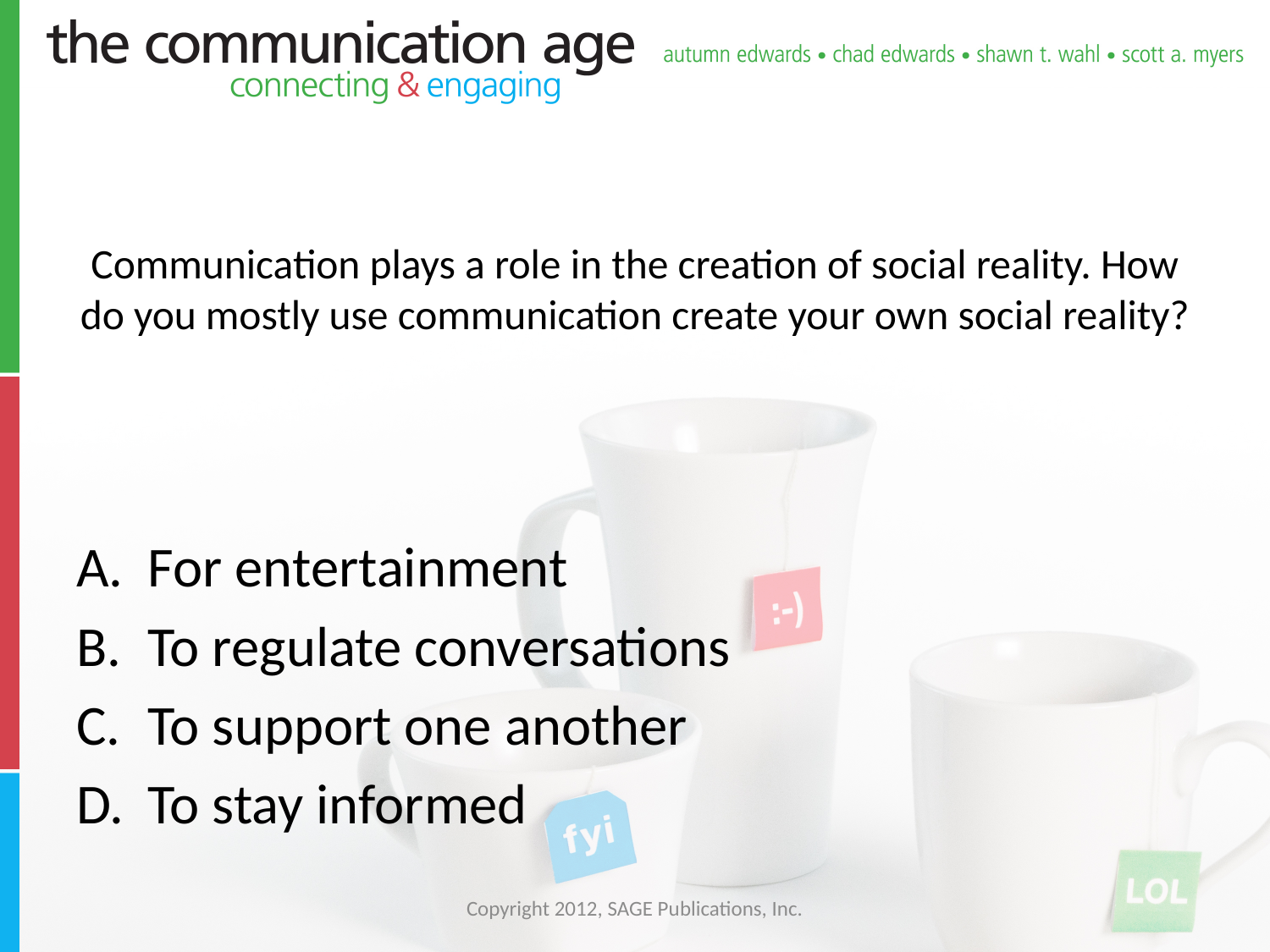

# Communication plays a role in the creation of social reality. How do you mostly use communication create your own social reality?
For entertainment
To regulate conversations
To support one another
To stay informed
Copyright 2012, SAGE Publications, Inc.